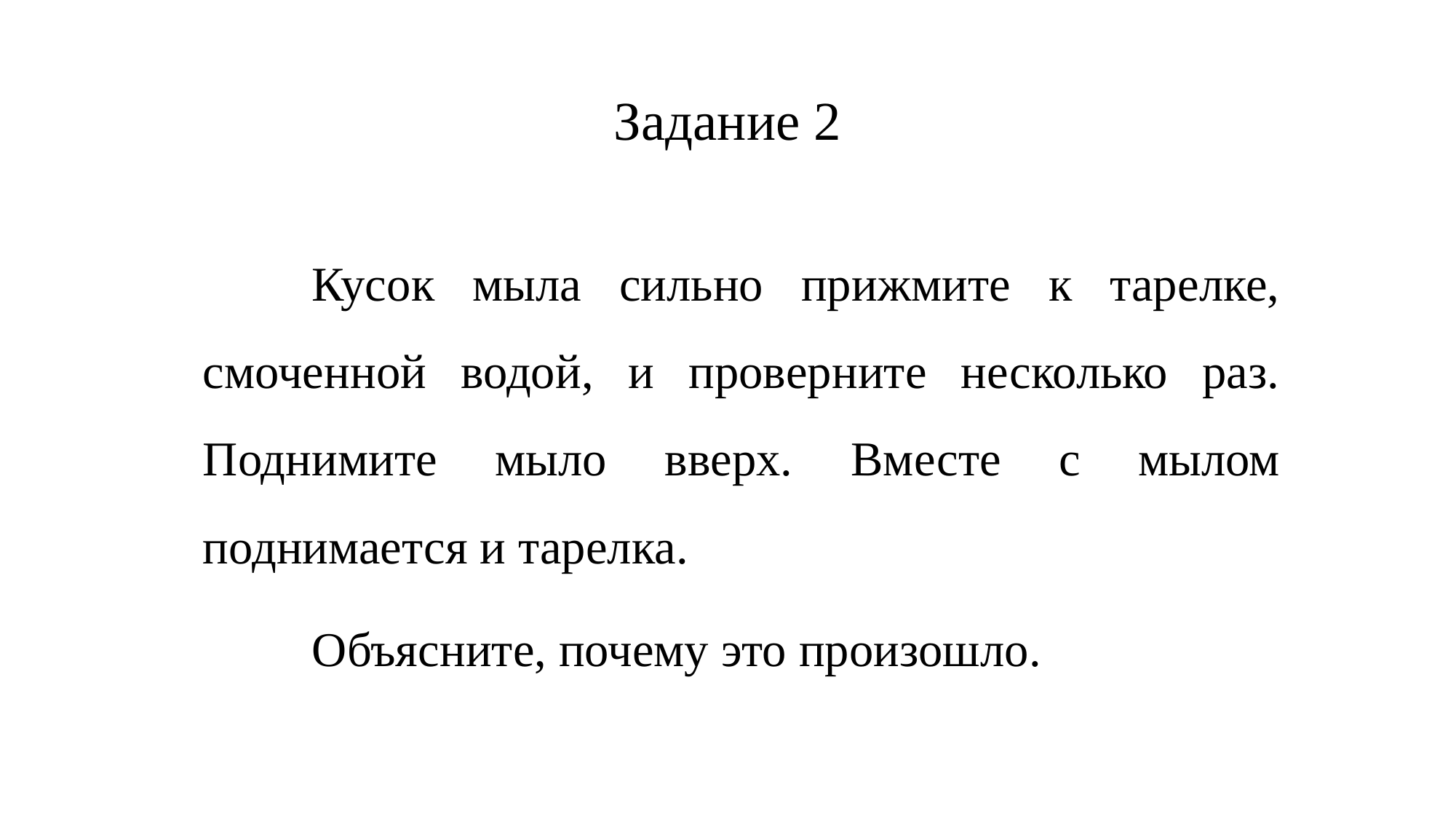

# Задание 2
	Кусок мыла сильно прижмите к тарелке, смоченной водой, и проверните несколько раз. Поднимите мыло вверх. Вместе с мылом поднимается и тарелка.
	Объясните, почему это произошло.